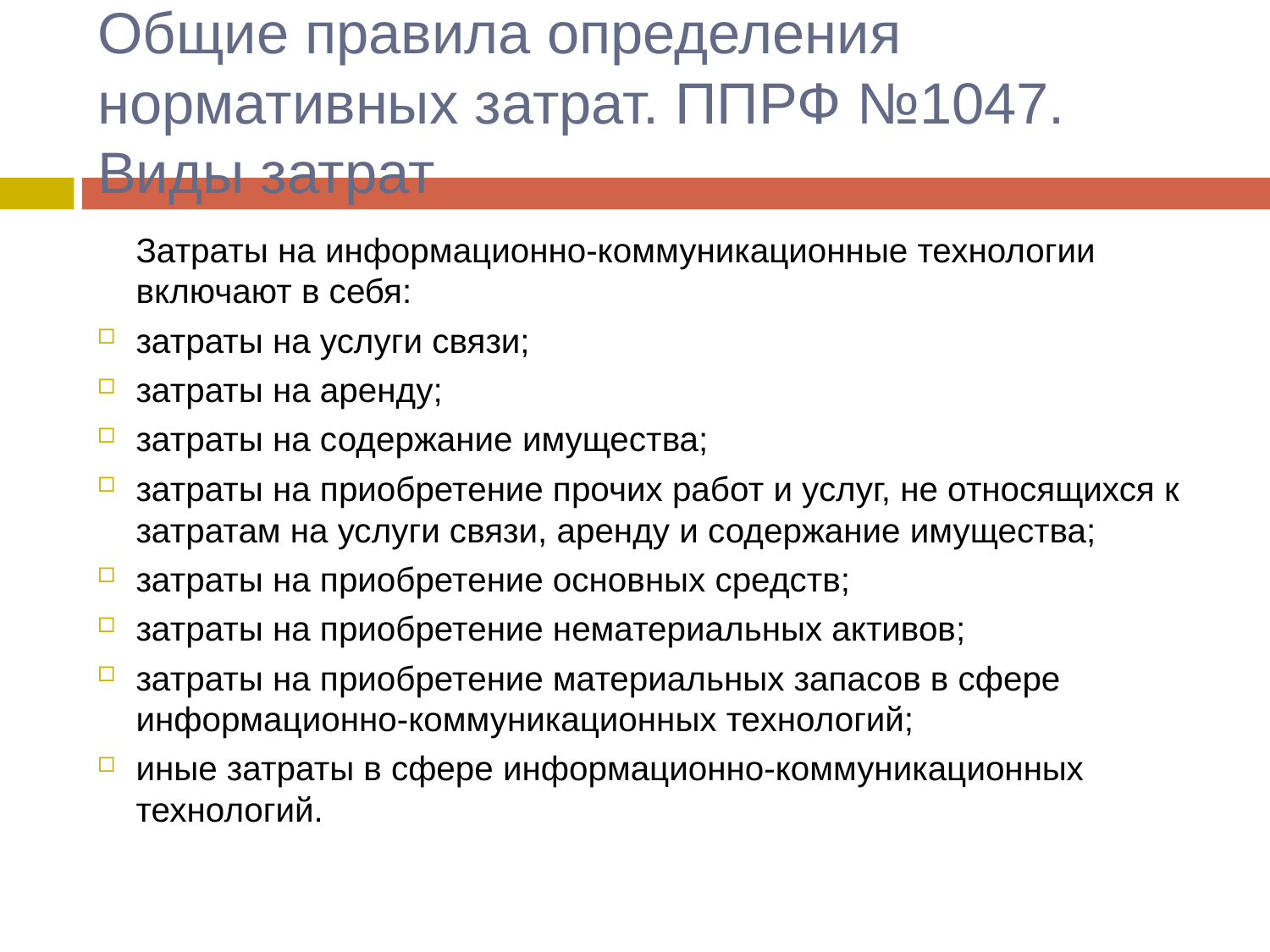

# Общие правила определения нормативных затрат. ППРФ №1047. Виды затрат
	Затраты на информационно-коммуникационные технологии включают в себя:
затраты на услуги связи;
затраты на аренду;
затраты на содержание имущества;
затраты на приобретение прочих работ и услуг, не относящихся к затратам на услуги связи, аренду и содержание имущества;
затраты на приобретение основных средств;
затраты на приобретение нематериальных активов;
затраты на приобретение материальных запасов в сфере информационно-коммуникационных технологий;
иные затраты в сфере информационно-коммуникационных технологий.